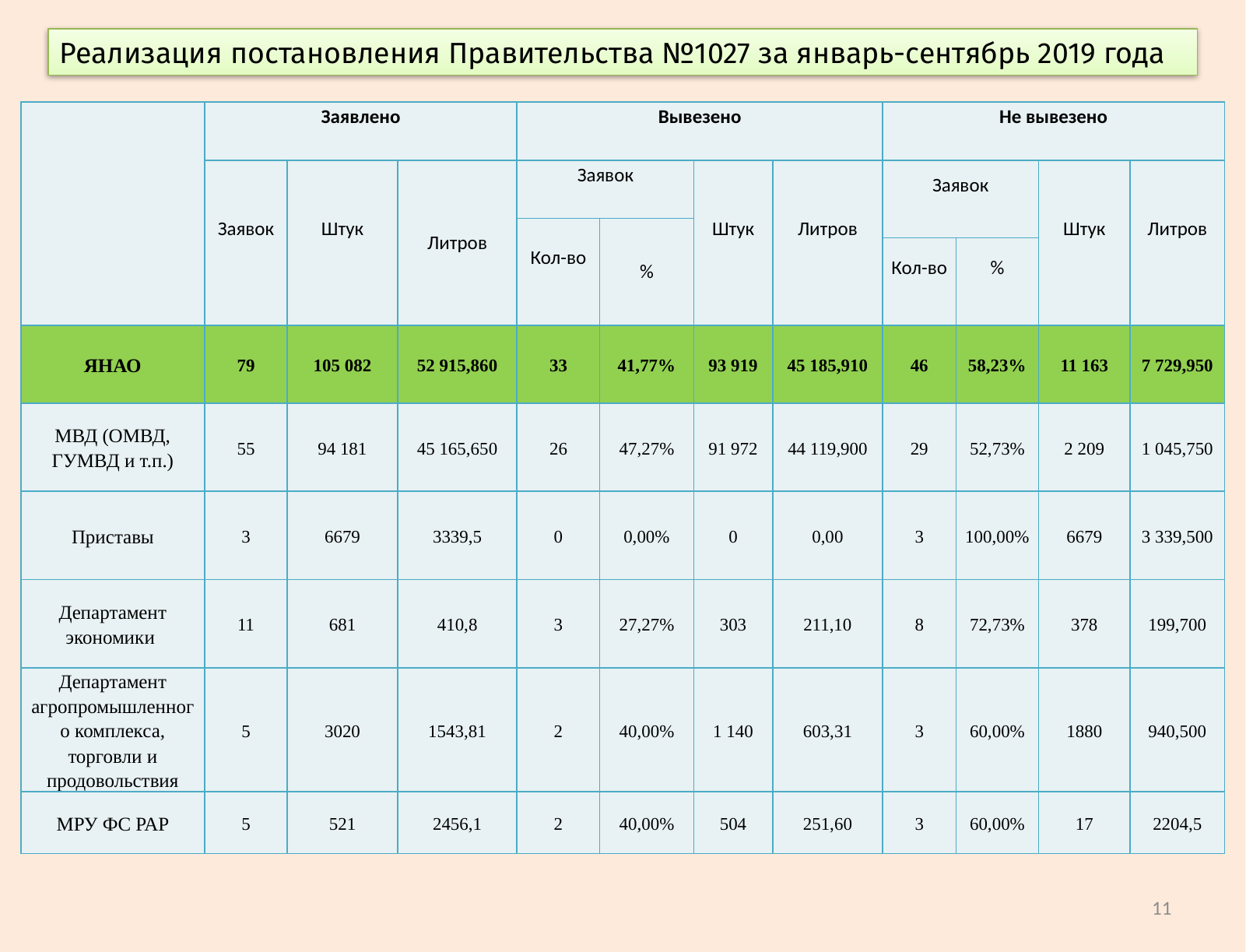

Реализация постановления Правительства №1027 за январь-сентябрь 2019 года
|  | Заявлено |  |  | Вывезено |  |  |  | Не вывезено |  |  |  |
| --- | --- | --- | --- | --- | --- | --- | --- | --- | --- | --- | --- |
|  | Заявок | Штук | Литров | Заявок |  | Штук | Литров | Заявок |  | Штук | Литров |
|  |  |  |  | Кол-во | % |  |  |  |  |  |  |
|  |  |  |  |  |  |  |  | Кол-во | % |  |  |
| ЯНАО | 79 | 105 082 | 52 915,860 | 33 | 41,77% | 93 919 | 45 185,910 | 46 | 58,23% | 11 163 | 7 729,950 |
| МВД (ОМВД, ГУМВД и т.п.) | 55 | 94 181 | 45 165,650 | 26 | 47,27% | 91 972 | 44 119,900 | 29 | 52,73% | 2 209 | 1 045,750 |
| Приставы | 3 | 6679 | 3339,5 | 0 | 0,00% | 0 | 0,00 | 3 | 100,00% | 6679 | 3 339,500 |
| Департамент экономики | 11 | 681 | 410,8 | 3 | 27,27% | 303 | 211,10 | 8 | 72,73% | 378 | 199,700 |
| Департамент агропромышленного комплекса, торговли и продовольствия | 5 | 3020 | 1543,81 | 2 | 40,00% | 1 140 | 603,31 | 3 | 60,00% | 1880 | 940,500 |
| МРУ ФС РАР | 5 | 521 | 2456,1 | 2 | 40,00% | 504 | 251,60 | 3 | 60,00% | 17 | 2204,5 |
11